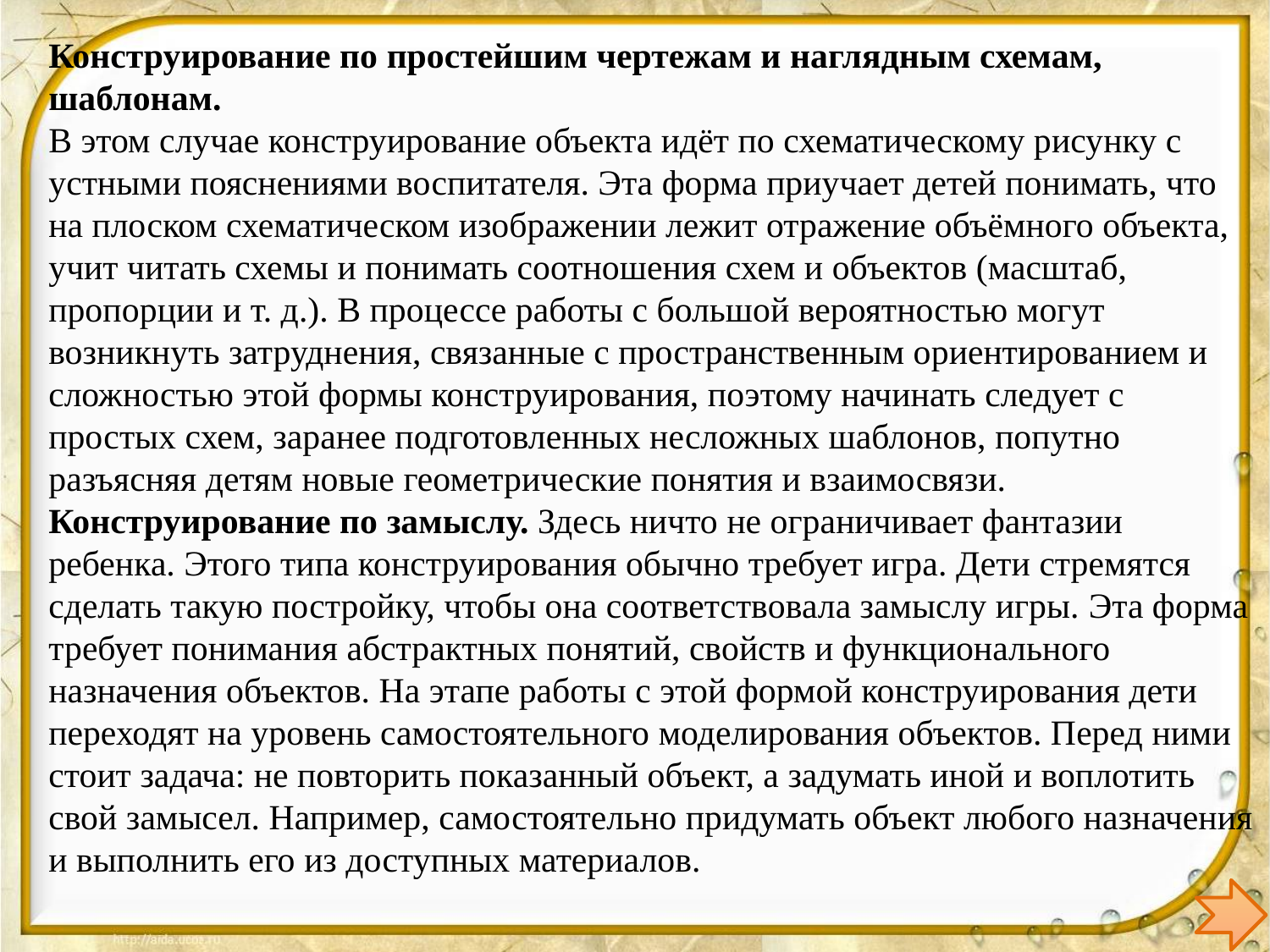

Конструирование по простейшим чертежам и наглядным схемам, шаблонам.
В этом случае конструирование объекта идёт по схематическому рисунку с устными пояснениями воспитателя. Эта форма приучает детей понимать, что на плоском схематическом изображении лежит отражение объёмного объекта, учит читать схемы и понимать соотношения схем и объектов (масштаб, пропорции и т. д.). В процессе работы с большой вероятностью могут возникнуть затруднения, связанные с пространственным ориентированием и сложностью этой формы конструирования, поэтому начинать следует с простых схем, заранее подготовленных несложных шаблонов, попутно разъясняя детям новые геометрические понятия и взаимосвязи.
Конструирование по замыслу. Здесь ничто не ограничивает фантазии ребенка. Этого типа конструирования обычно требует игра. Дети стремятся сделать такую постройку, чтобы она соответствовала замыслу игры. Эта форма требует понимания абстрактных понятий, свойств и функционального назначения объектов. На этапе работы с этой формой конструирования дети переходят на уровень самостоятельного моделирования объектов. Перед ними стоит задача: не повторить показанный объект, а задумать иной и воплотить свой замысел. Например, самостоятельно придумать объект любого назначения и выполнить его из доступных материалов.